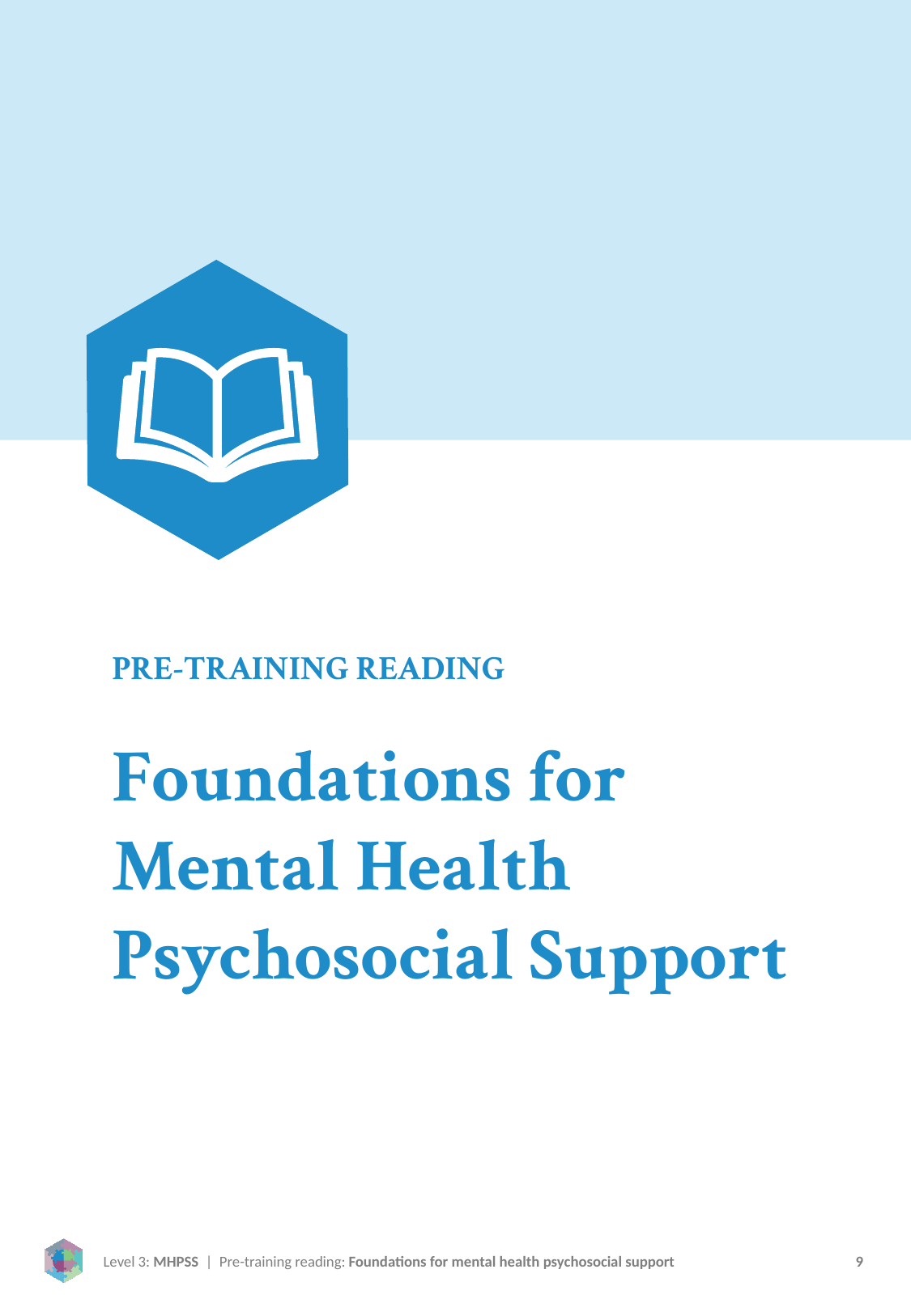

PRE-TRAINING READING

Foundations for Mental Health Psychosocial Support